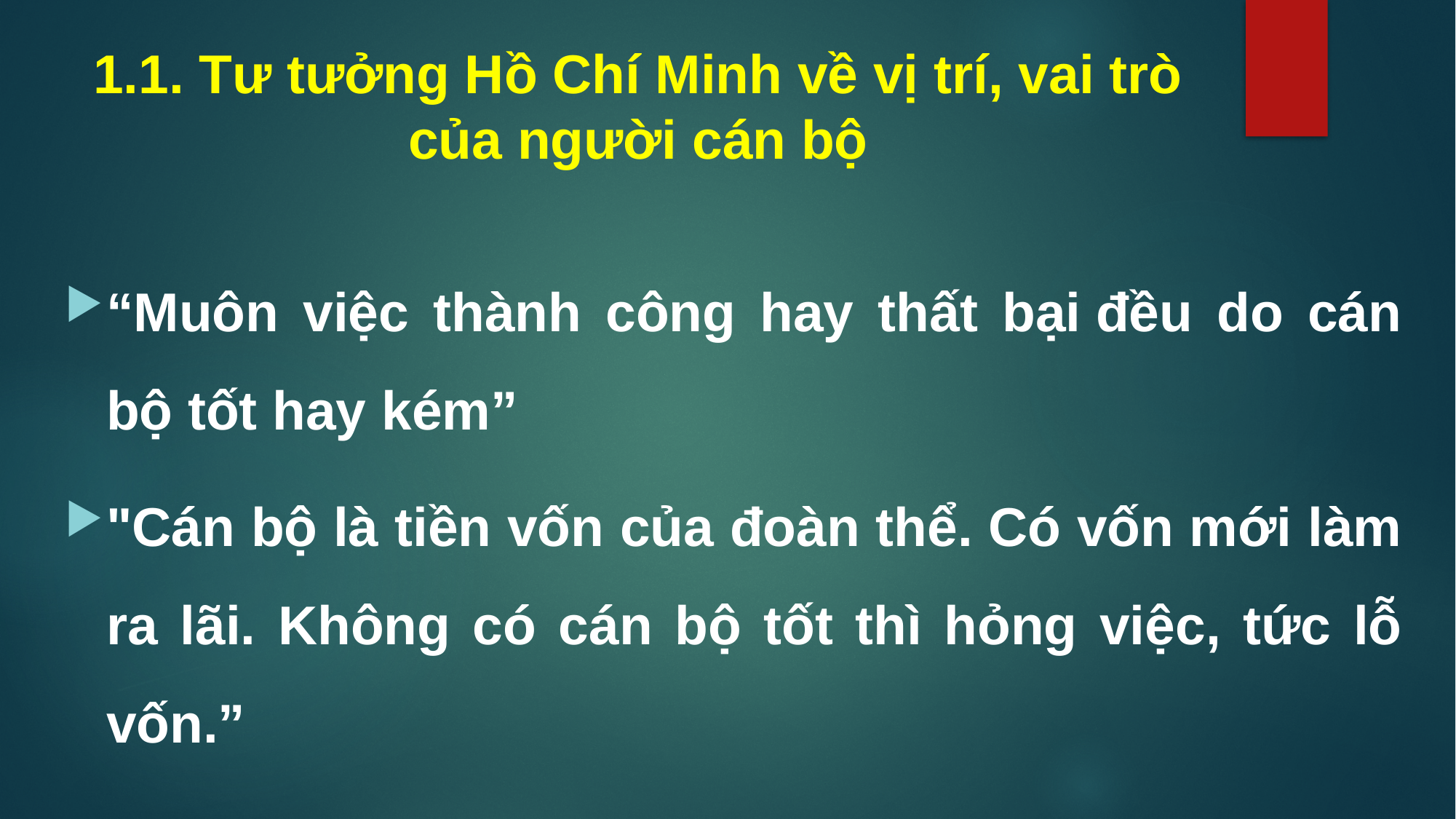

# 1.1. Tư tưởng Hồ Chí Minh về vị trí, vai trò của người cán bộ
“Muôn việc thành công hay thất bại đều do cán bộ tốt hay kém”
"Cán bộ là tiền vốn của đoàn thể. Có vốn mới làm ra lãi. Không có cán bộ tốt thì hỏng việc, tức lỗ vốn.”